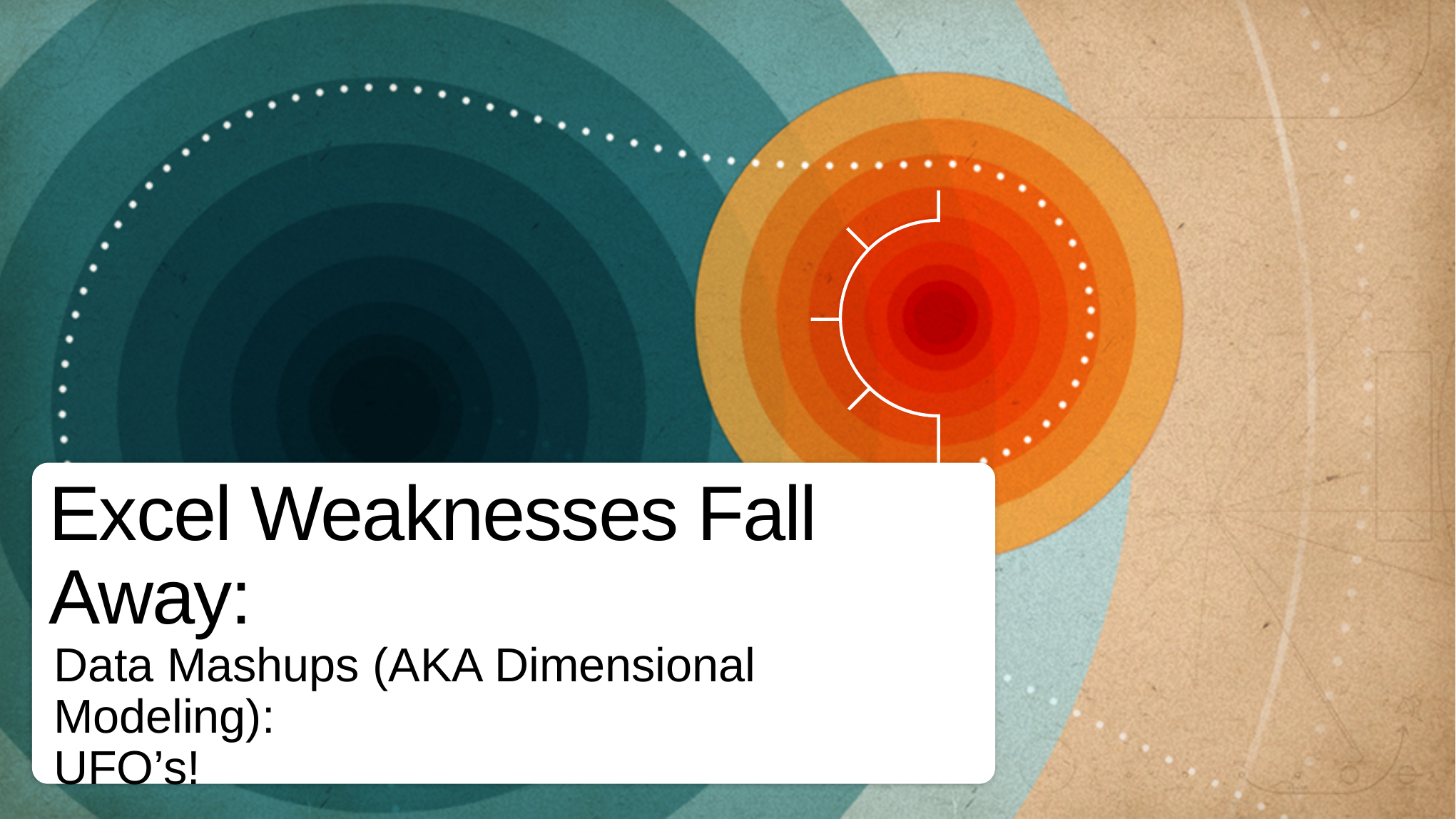

# Excel Weaknesses Fall Away:
Data Mashups (AKA Dimensional Modeling):
UFO’s!